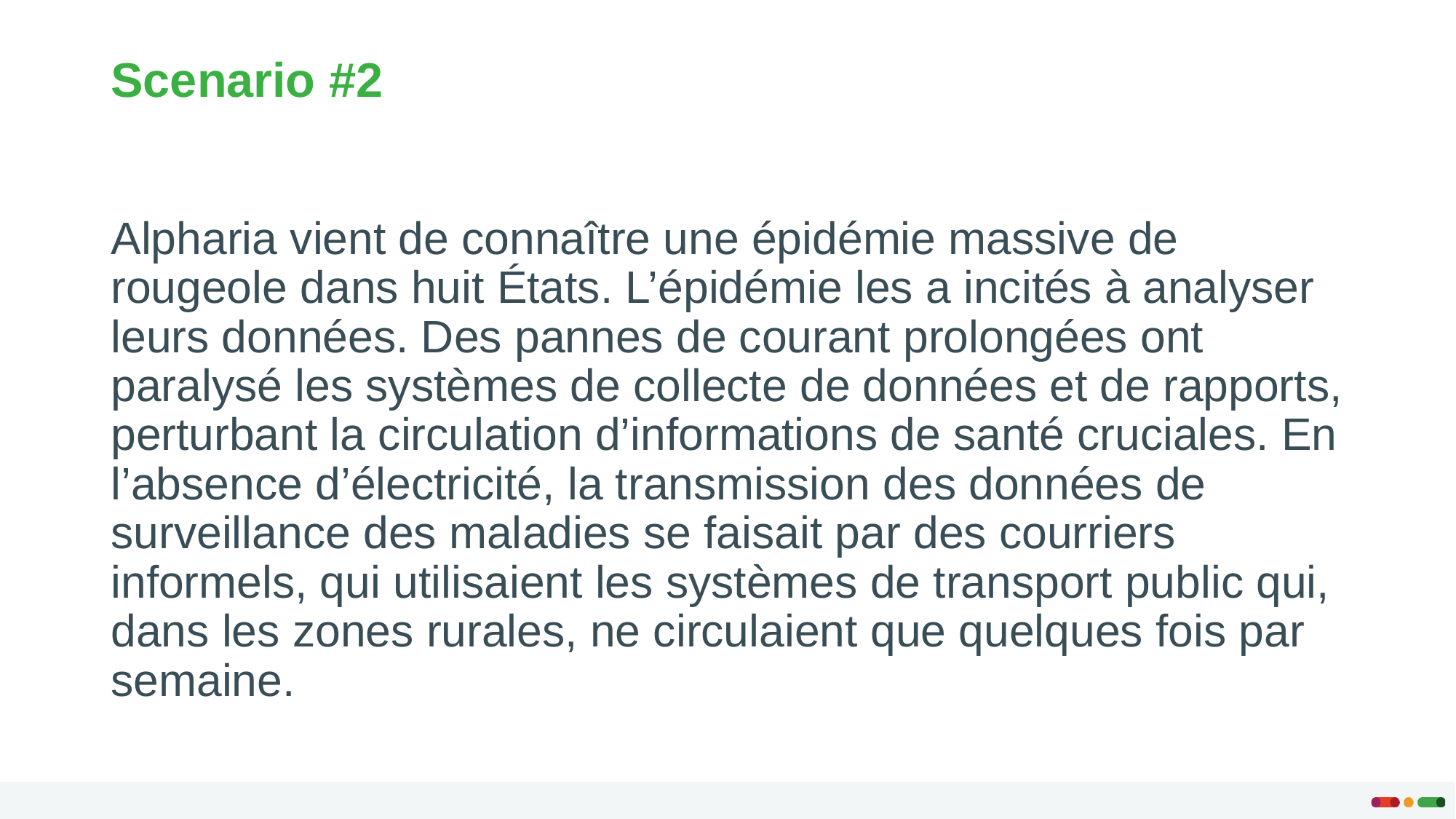

# Scenario #2
Alpharia vient de connaître une épidémie massive de rougeole dans huit États. L’épidémie les a incités à analyser leurs données. Des pannes de courant prolongées ont paralysé les systèmes de collecte de données et de rapports, perturbant la circulation d’informations de santé cruciales. En l’absence d’électricité, la transmission des données de surveillance des maladies se faisait par des courriers informels, qui utilisaient les systèmes de transport public qui, dans les zones rurales, ne circulaient que quelques fois par semaine.